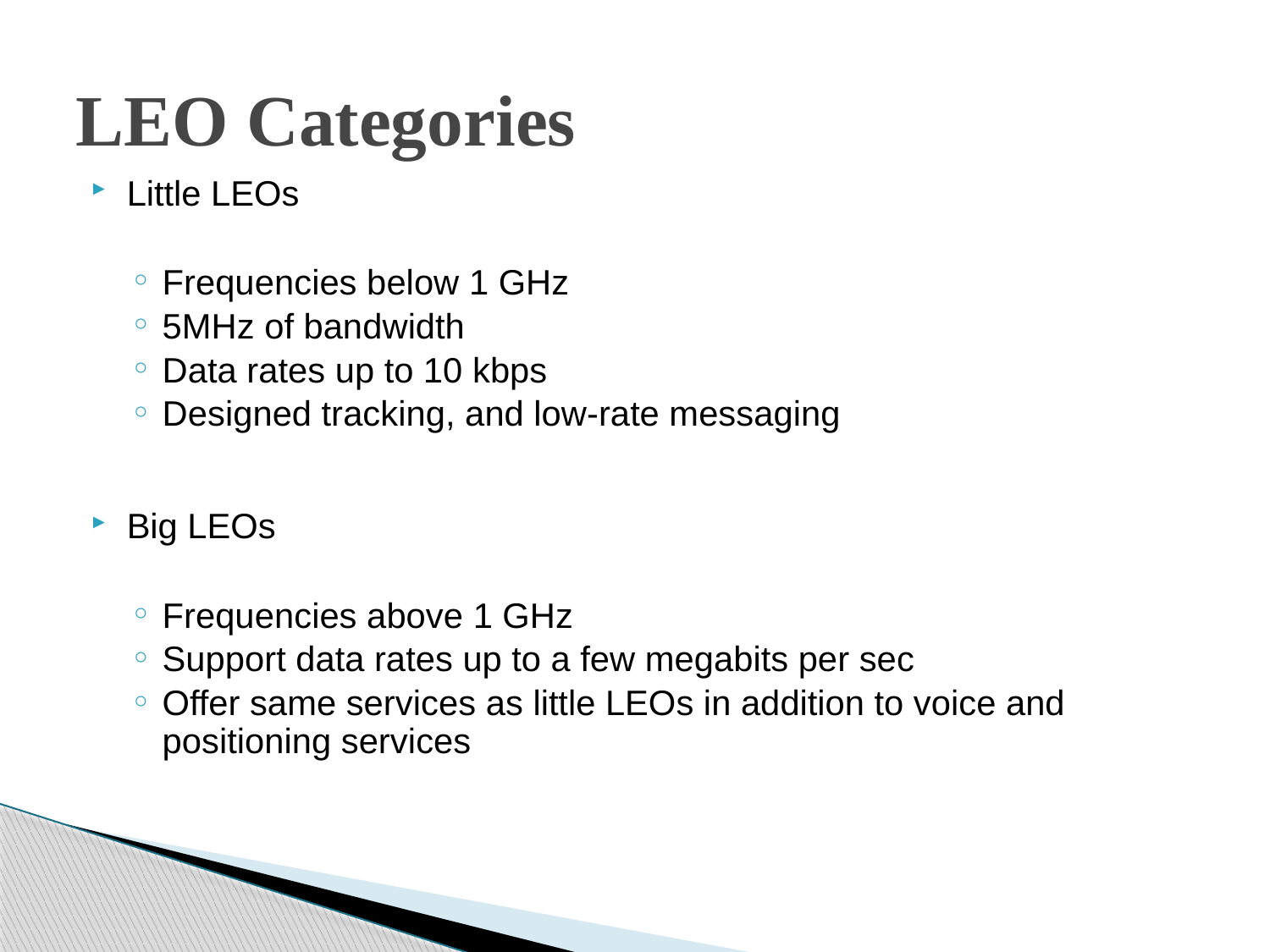

# LEO Categories
Little LEOs

Frequencies below 1 GHz
5MHz of bandwidth
Data rates up to 10 kbps
Designed tracking, and low-rate messaging

Big LEOs

Frequencies above 1 GHz
Support data rates up to a few megabits per sec
Offer same services as little LEOs in addition to voice and positioning services